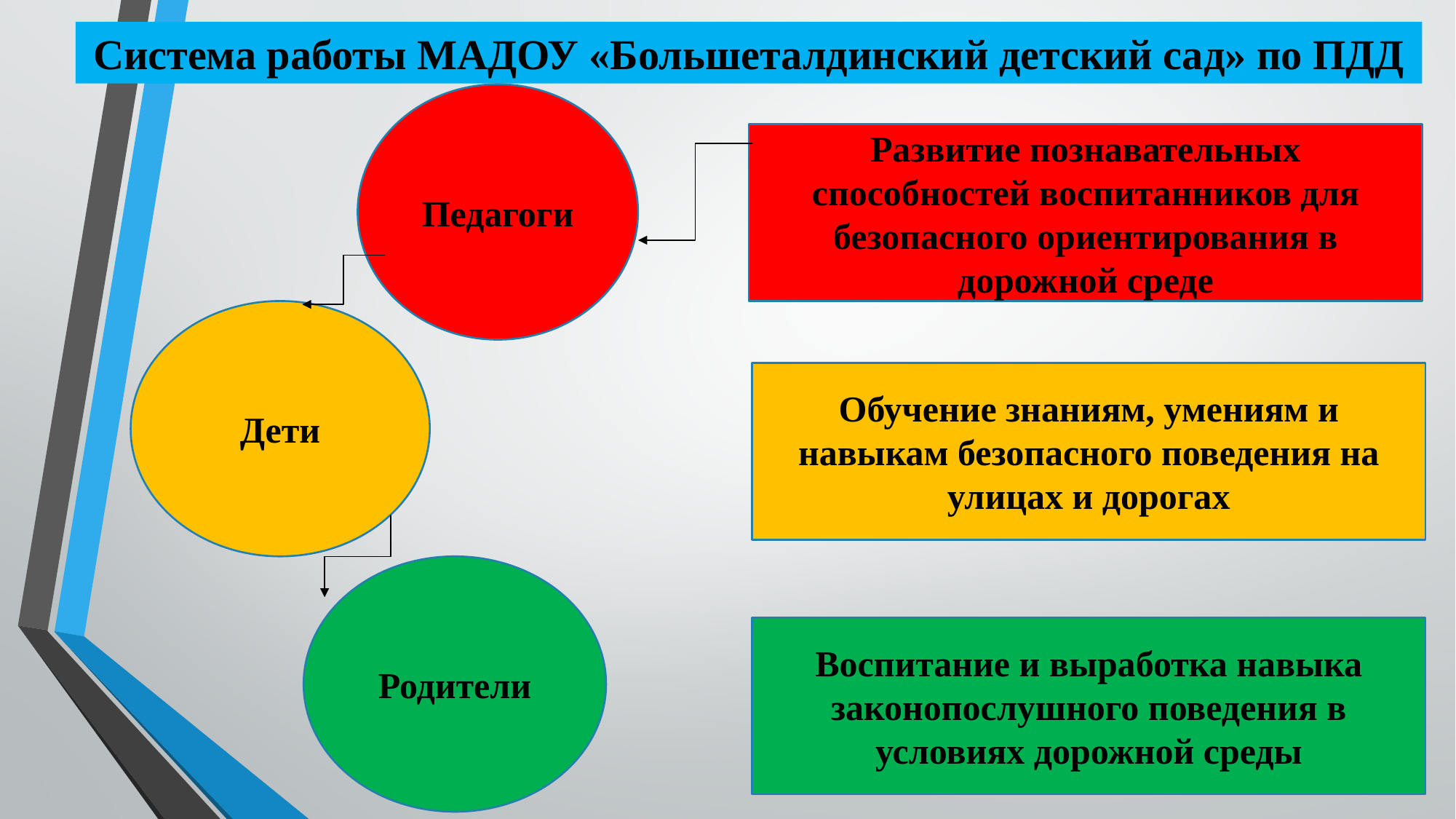

Система работы МАДОУ «Большеталдинский детский сад» по ПДД
Педагоги
Развитие познавательных способностей воспитанников для безопасного ориентирования в дорожной среде
Дети
Обучение знаниям, умениям и навыкам безопасного поведения на улицах и дорогах
Родители
Воспитание и выработка навыка законопослушного поведения в условиях дорожной среды